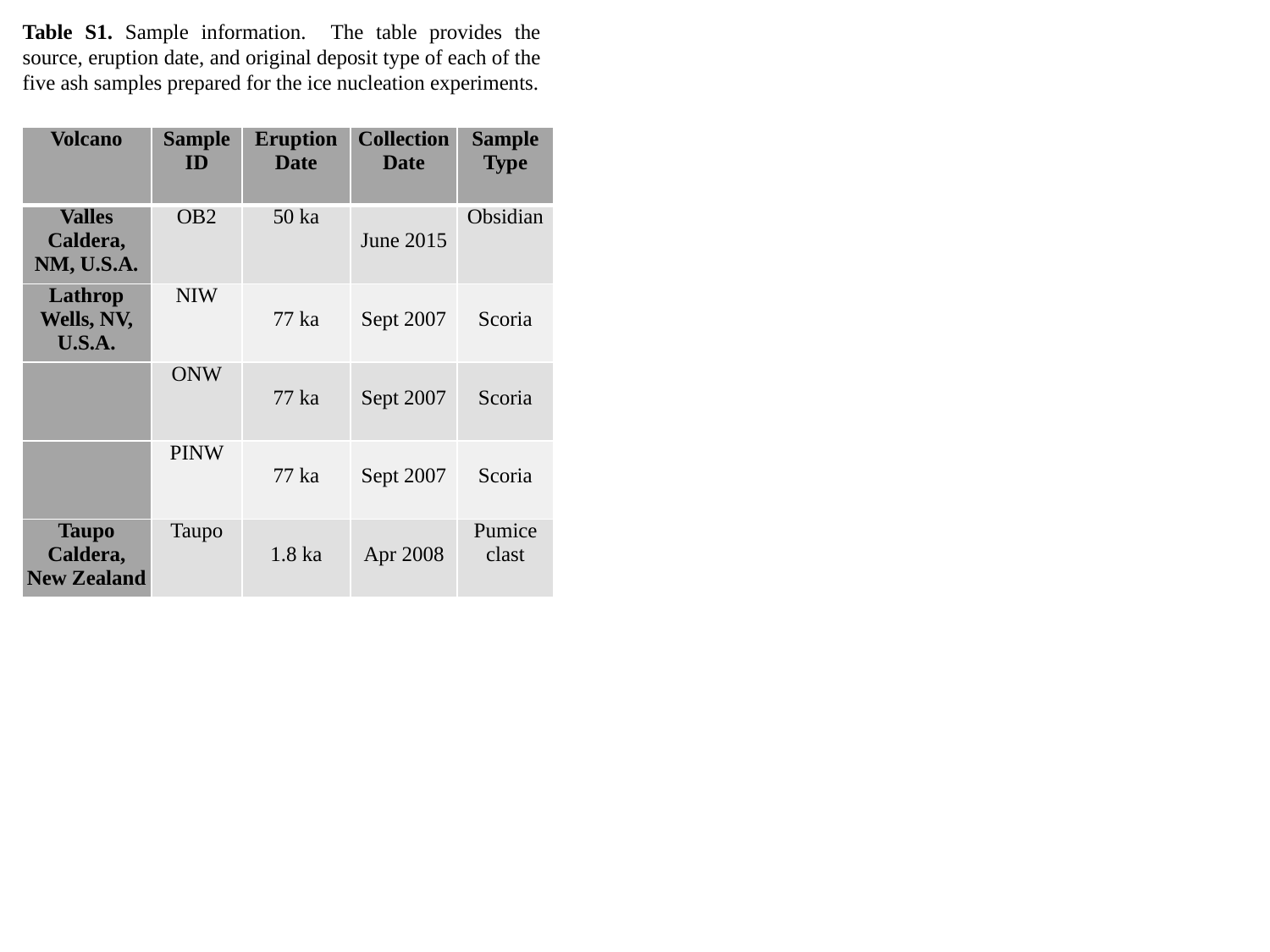

Table S1. Sample information.  The table provides the source, eruption date, and original deposit type of each of the five ash samples prepared for the ice nucleation experiments.
| Volcano | Sample ID | Eruption Date | Collection Date | Sample Type |
| --- | --- | --- | --- | --- |
| Valles Caldera, NM, U.S.A. | OB2 | 50 ka | June 2015 | Obsidian |
| Lathrop Wells, NV, U.S.A. | NIW | 77 ka | Sept 2007 | Scoria |
|  | ONW | 77 ka | Sept 2007 | Scoria |
|  | PINW | 77 ka | Sept 2007 | Scoria |
| Taupo Caldera, New Zealand | Taupo | 1.8 ka | Apr 2008 | Pumice clast |